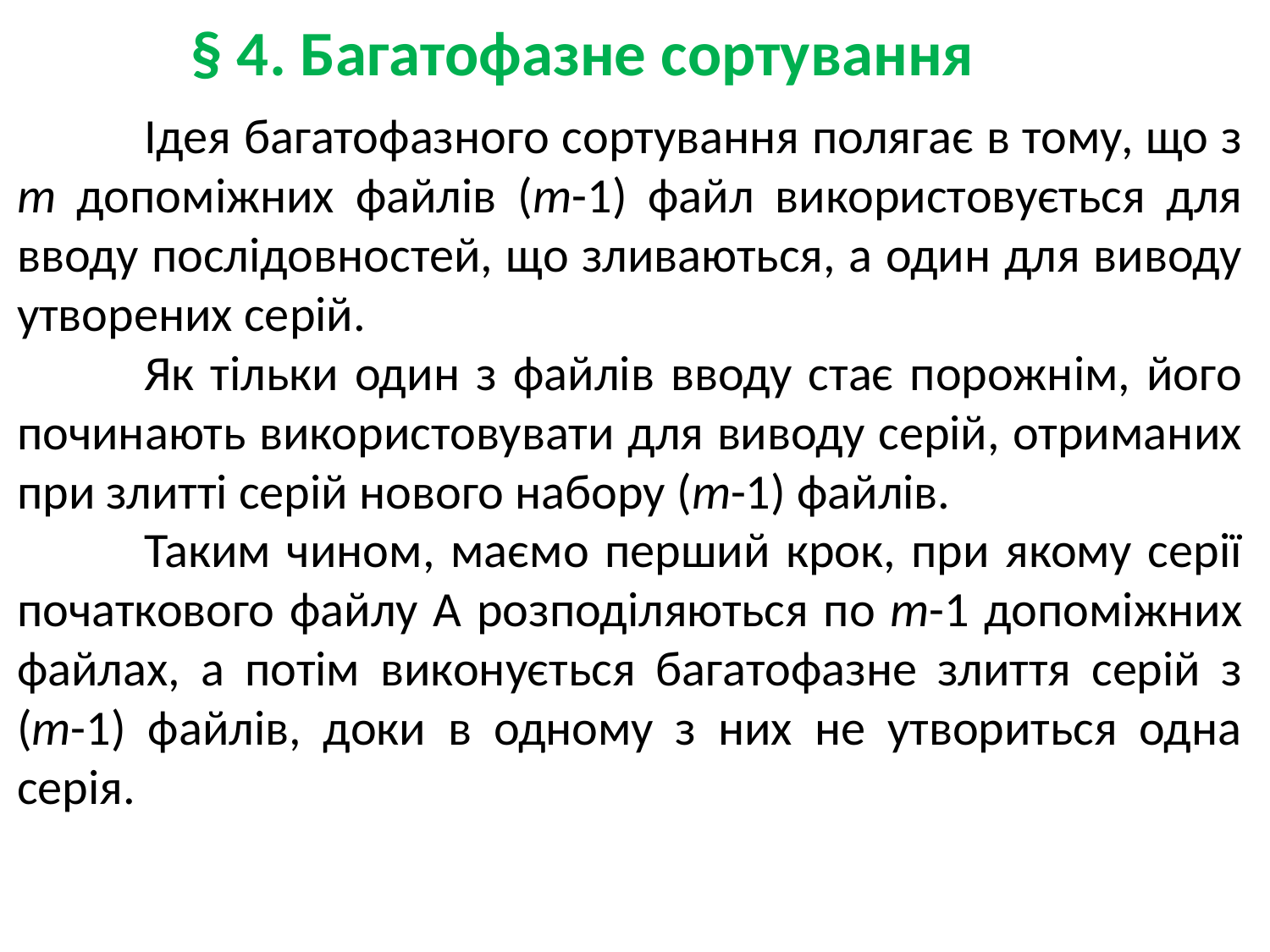

§ 4. Багатофазне сортування
	Ідея багатофазного сортування полягає в тому, що з m допоміжних файлів (m-1) файл використовується для вводу послідовностей, що зливаються, а один для виводу утворених серій.
	Як тільки один з файлів вводу стає порожнім, його починають використовувати для виводу серій, отриманих при злитті серій нового набору (m-1) файлів.
	Таким чином, маємо перший крок, при якому серії початкового файлу А розподіляються по m-1 допоміжних файлах, а потім виконується багатофазне злиття серій з (m-1) файлів, доки в одному з них не утвориться одна серія.